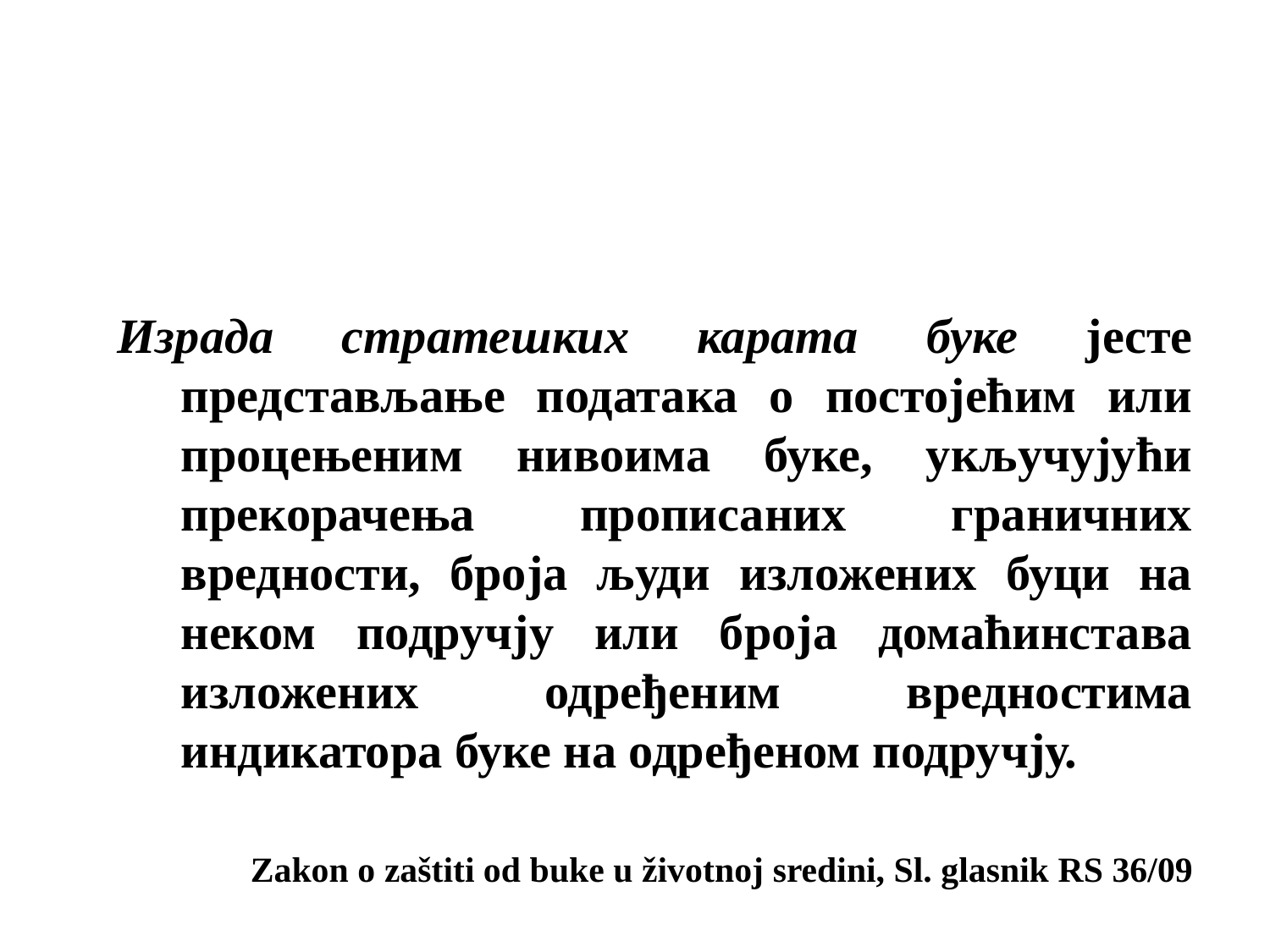

Израда стратешких карата буке јесте представљање података о постојећим или процењеним нивоима буке, укључујући прекорачења прописаних граничних вредности, броја људи изложених буци на неком подручју или броја домаћинстава изложених одређеним вредностима индикатора буке на одређеном подручју.
Zakon o zaštiti od buke u životnoj sredini, Sl. glasnik RS 36/09